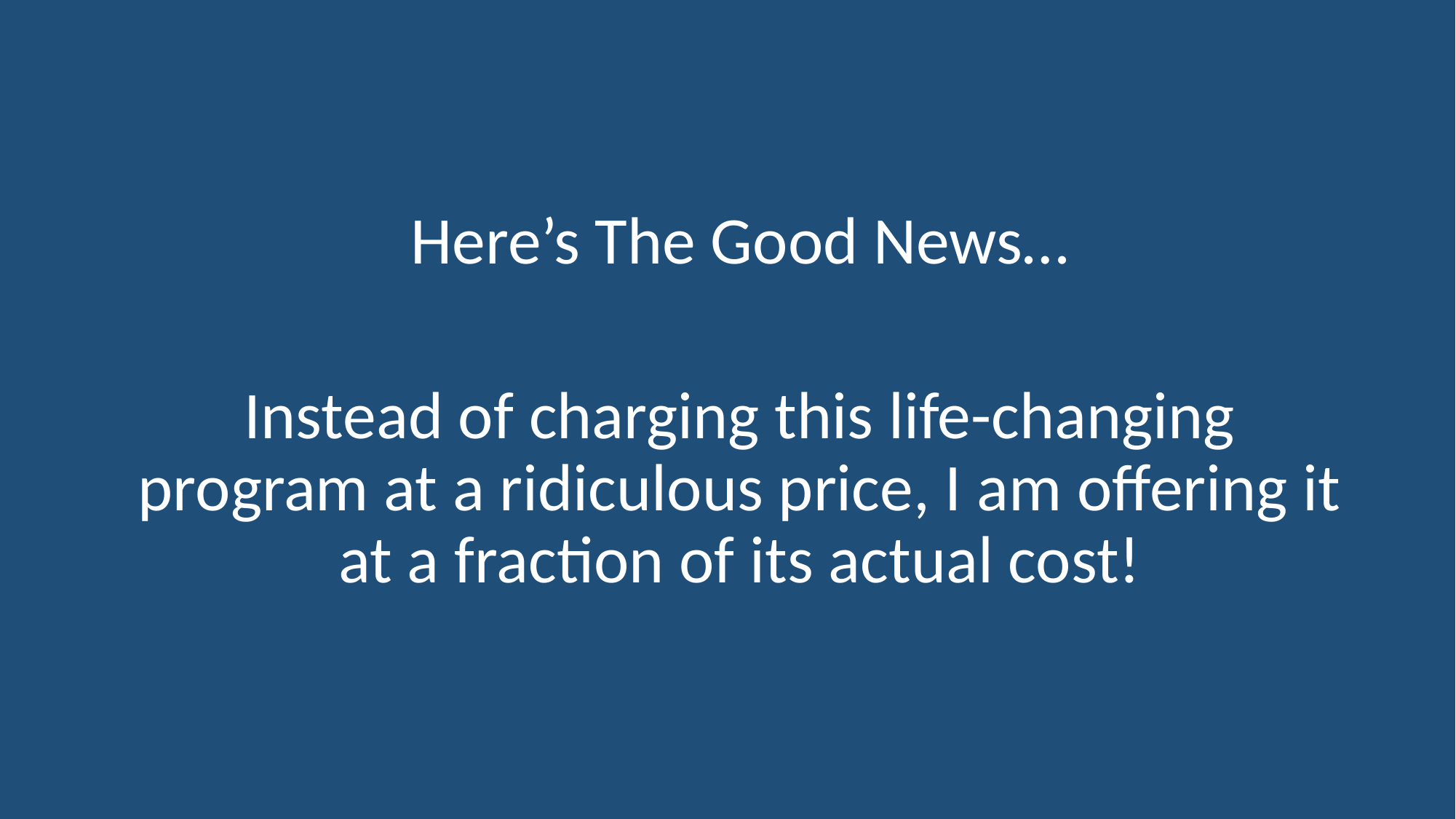

Here’s The Good News…

Instead of charging this life-changing program at a ridiculous price, I am offering it at a fraction of its actual cost!